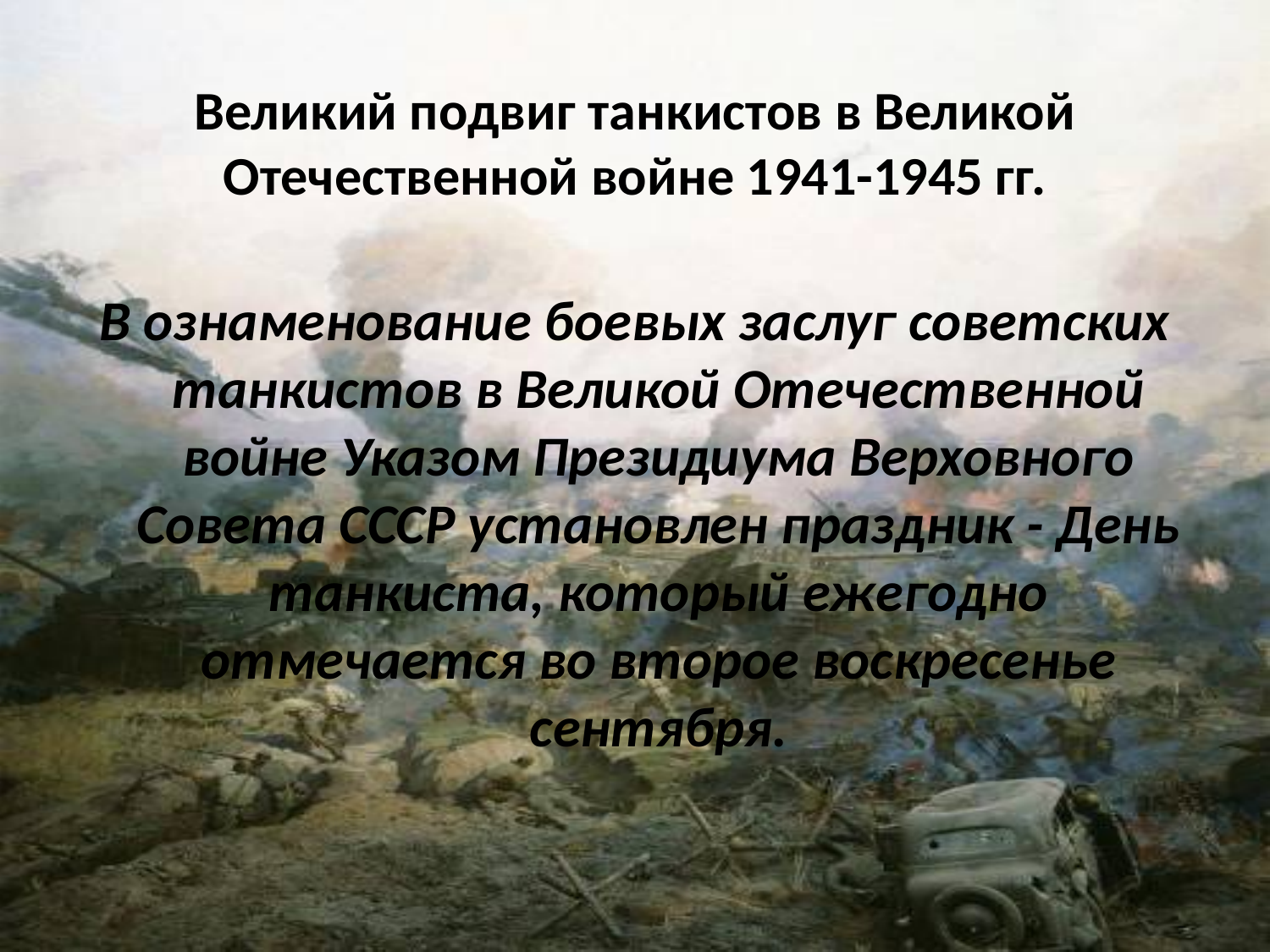

# Великий подвиг танкистов в Великой Отечественной войне 1941-1945 гг.
В ознаменование боевых заслуг советских танкистов в Великой Отечественной войне Указом Президиума Верховного Совета СССР установлен праздник - День танкиста, который ежегодно отмечается во второе воскресенье сентября.